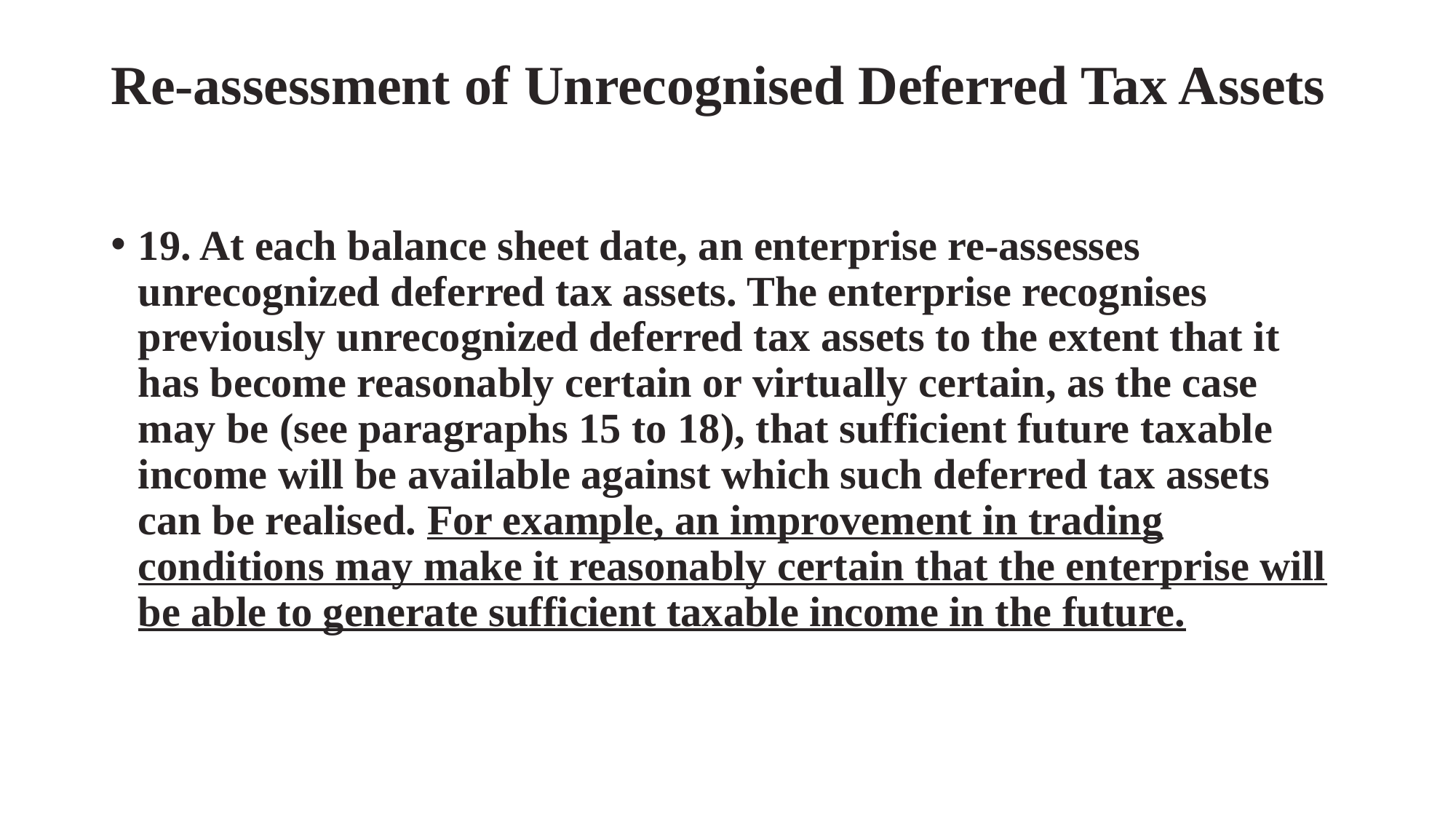

# Re-assessment of Unrecognised Deferred Tax Assets
19. At each balance sheet date, an enterprise re-assesses unrecognized deferred tax assets. The enterprise recognises previously unrecognized deferred tax assets to the extent that it has become reasonably certain or virtually certain, as the case may be (see paragraphs 15 to 18), that sufficient future taxable income will be available against which such deferred tax assets can be realised. For example, an improvement in trading conditions may make it reasonably certain that the enterprise will be able to generate sufficient taxable income in the future.